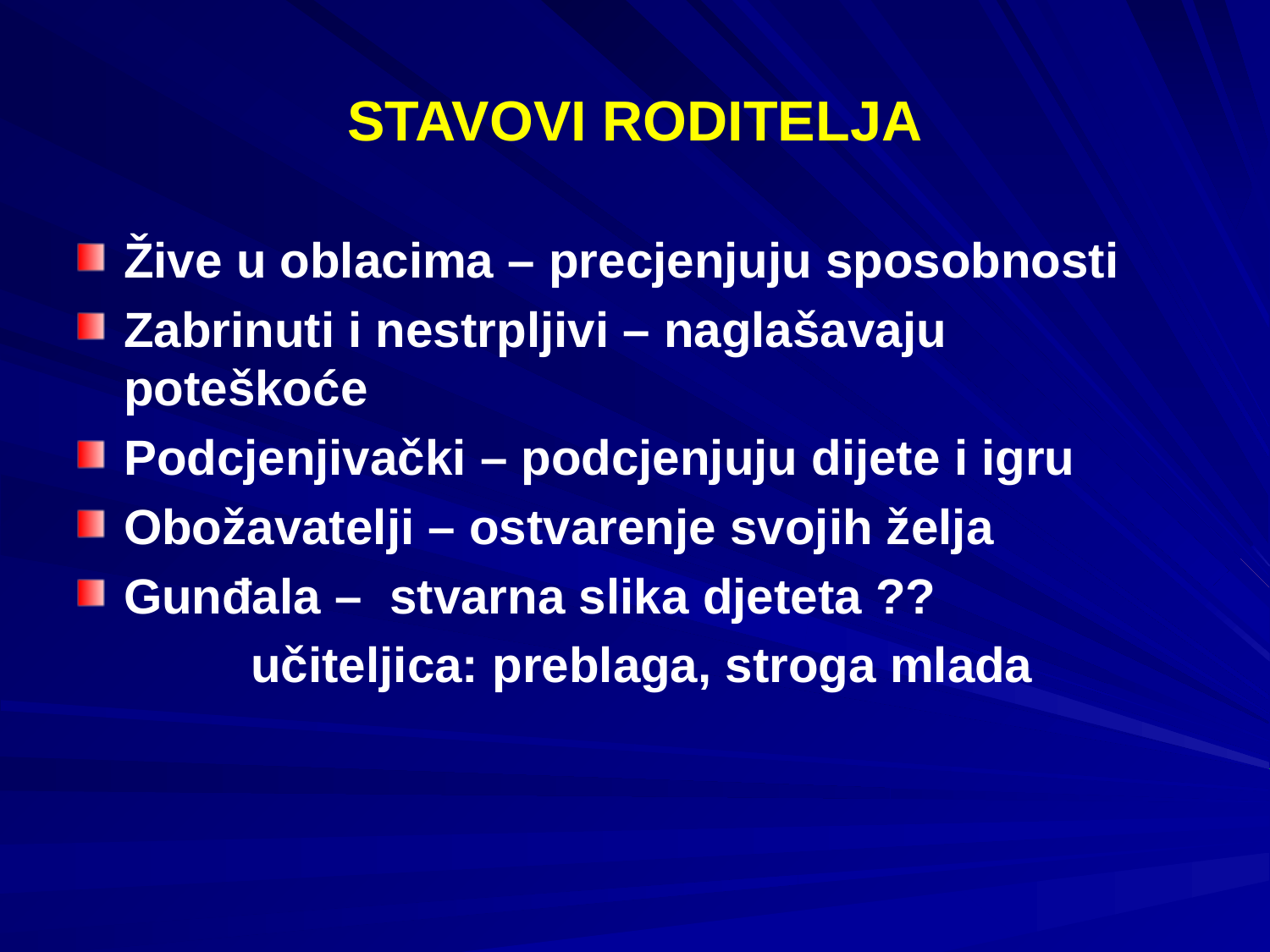

# STAVOVI RODITELJA
Žive u oblacima – precjenjuju sposobnosti
Zabrinuti i nestrpljivi – naglašavaju poteškoće
Podcjenjivački – podcjenjuju dijete i igru
Obožavatelji – ostvarenje svojih želja
Gunđala –  stvarna slika djeteta ??
		učiteljica: preblaga, stroga mlada